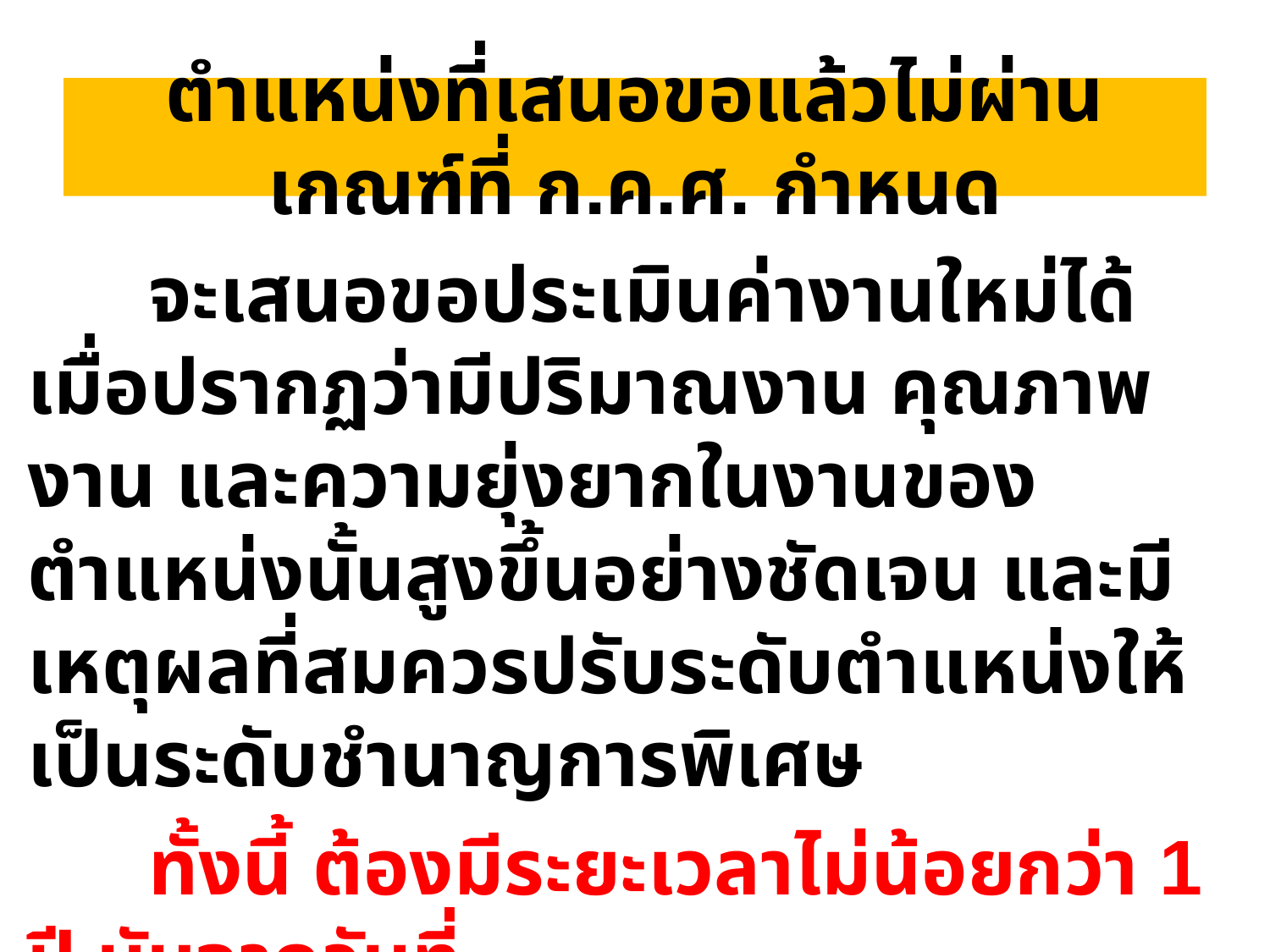

# ตำแหน่งที่เสนอขอแล้วไม่ผ่านเกณฑ์ที่ ก.ค.ศ. กำหนด
      จะเสนอขอประเมินค่างานใหม่ได้ เมื่อปรากฏว่ามีปริมาณงาน คุณภาพงาน และความยุ่งยากในงานของตำแหน่งนั้นสูงขึ้นอย่างชัดเจน และมีเหตุผลที่สมควรปรับระดับตำแหน่งให้เป็นระดับชำนาญการพิเศษ
      ทั้งนี้ ต้องมีระยะเวลาไม่น้อยกว่า 1 ปี นับจากวันที่
อ.ก.ค.ศ. เขตพื้นที่การศึกษามีมติไม่อนุมัติ